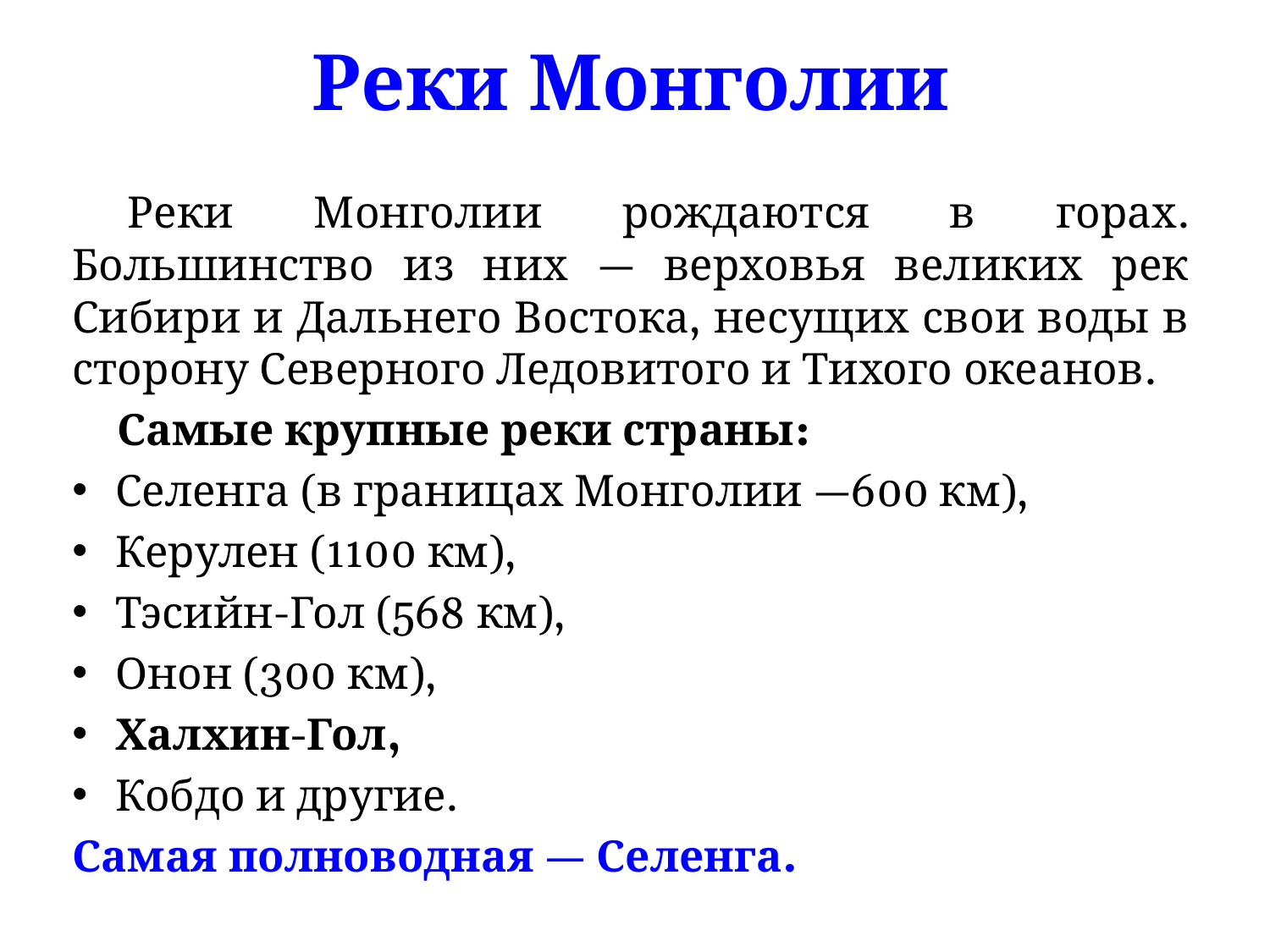

# Реки Монголии
 Реки Монголии рождаются в горах. Большинство из них — верховья великих рек Сибири и Дальнего Востока, несущих свои воды в сторону Северного Ледовитого и Тихого океанов.
Самые крупные реки страны:
Селенга (в границах Монголии —600 км),
Керулен (1100 км),
Тэсийн-Гол (568 км),
Онон (300 км),
Халхин-Гол,
Кобдо и другие.
Самая полноводная — Селенга.